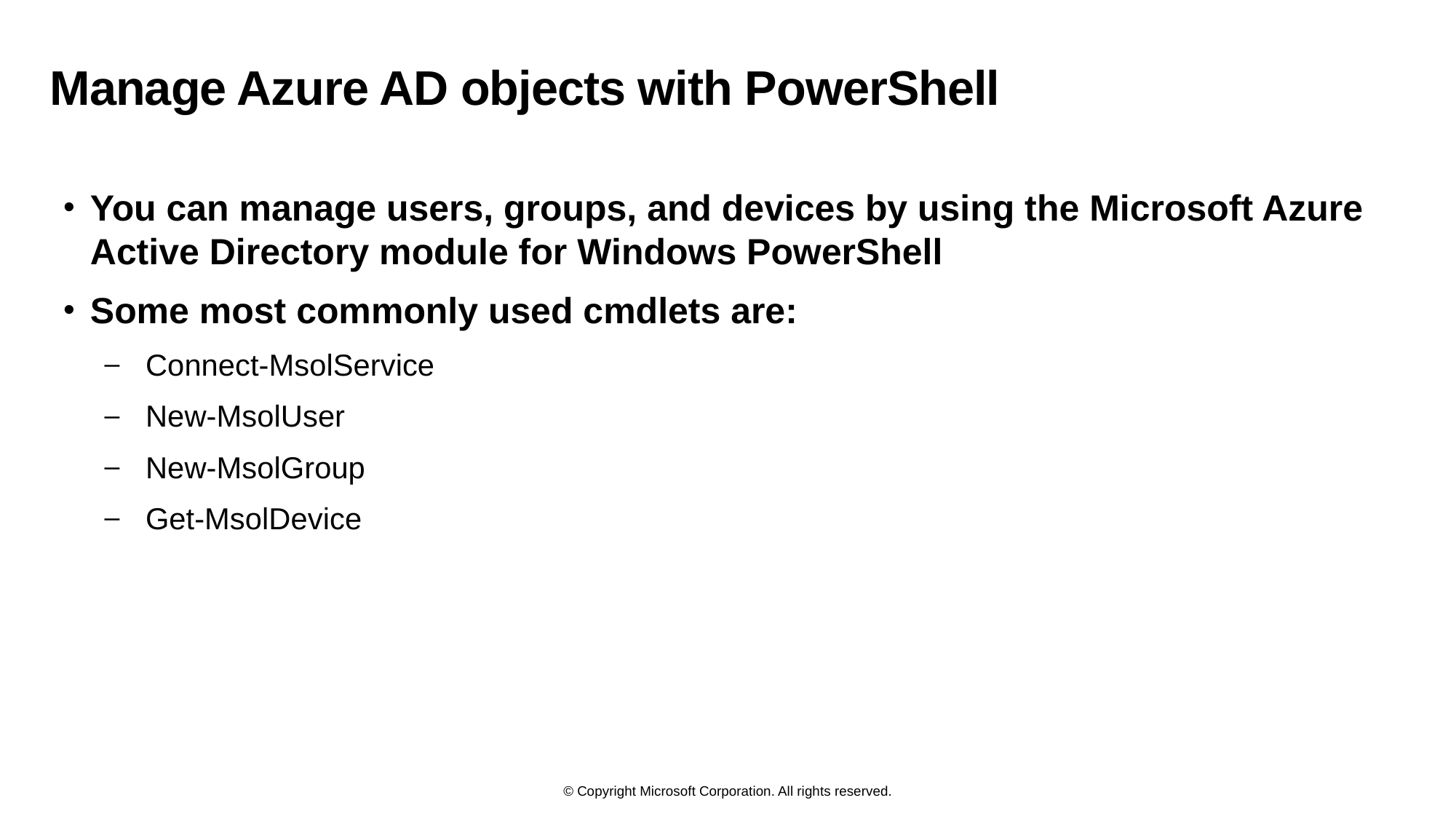

# Manage Azure AD objects with PowerShell
You can manage users, groups, and devices by using the Microsoft Azure Active Directory module for Windows PowerShell
Some most commonly used cmdlets are:
Connect-MsolService
New-MsolUser
New-MsolGroup
Get-MsolDevice